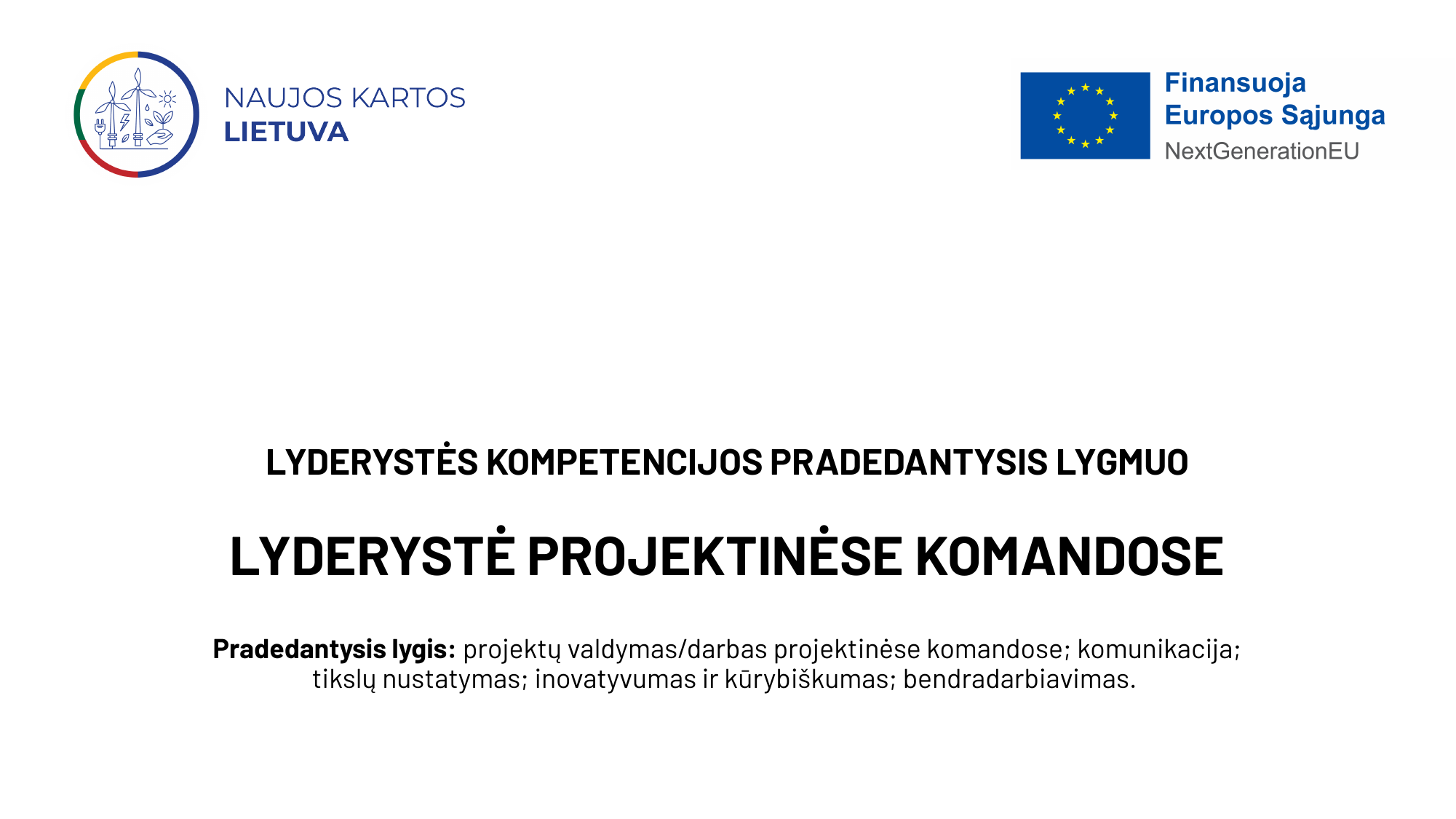

# LYDERYSTĖS KOMPETENCIJOS PRADEDANTYSIS LYGMUO LYDERYSTĖ PROJEKTINĖSE KOMANDOSE
Pradedantysis lygis: projektų valdymas/darbas projektinėse komandose; komunikacija; tikslų nustatymas; inovatyvumas ir kūrybiškumas; bendradarbiavimas.